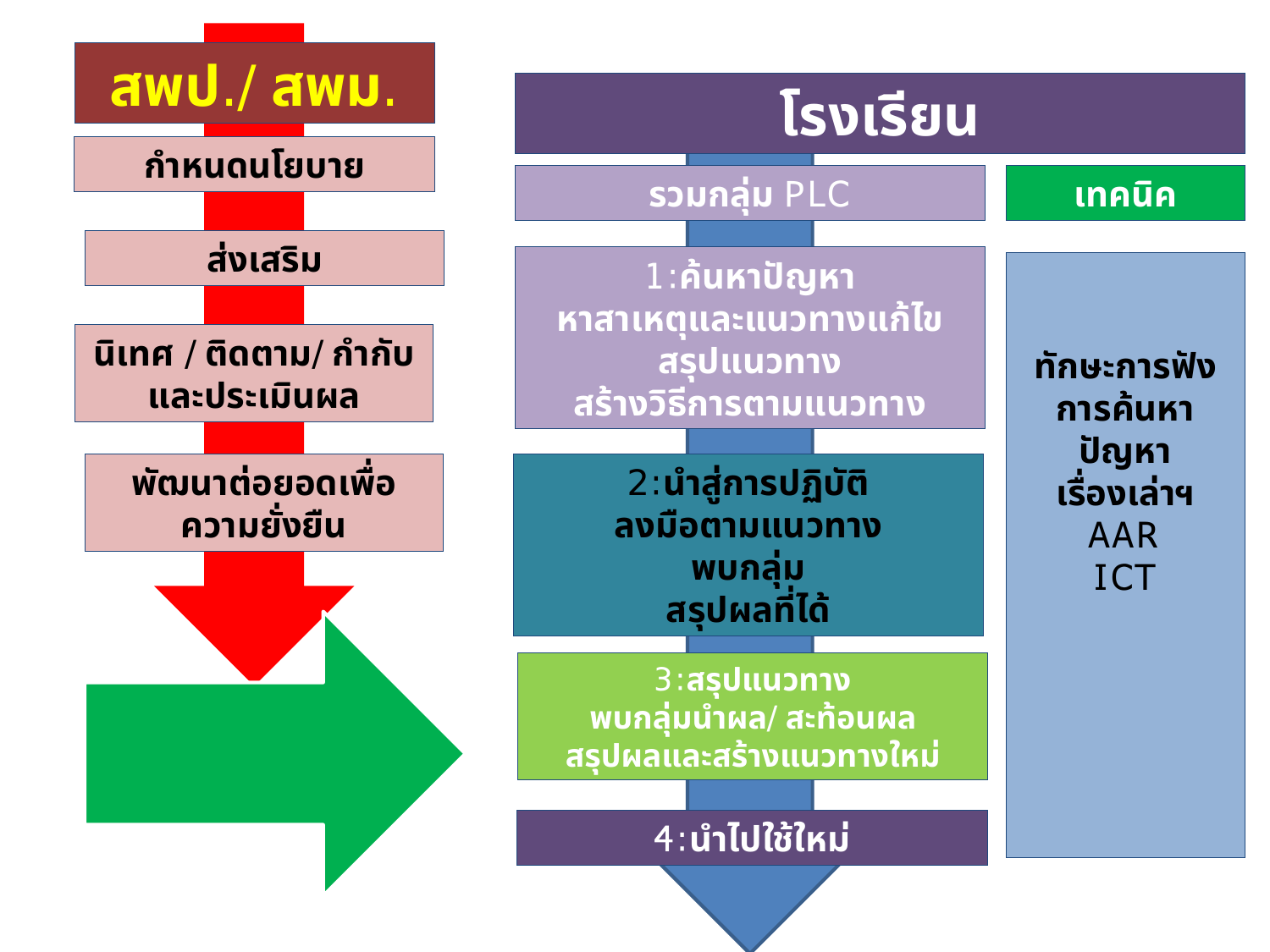

สพป./สพม.
โรงเรียน
กำหนดนโยบาย

รวมกลุ่ม PLC
เทคนิค
ส่งเสริม
1:ค้นหาปัญหา
หาสาเหตุและแนวทางแก้ไข
สรุปแนวทาง
สร้างวิธีการตามแนวทาง

ทักษะการฟัง
การค้นหาปัญหา
เรื่องเล่าฯ
AAR
ICT

นิเทศ /ติดตาม/กำกับและประเมินผล
พัฒนาต่อยอดเพื่อความยั่งยืน
2:นำสู่การปฏิบัติ
ลงมือตามแนวทาง
พบกลุ่ม
สรุปผลที่ได้

3:สรุปแนวทาง
พบกลุ่มนำผล/สะท้อนผล
สรุปผลและสร้างแนวทางใหม่
4:นำไปใช้ใหม่